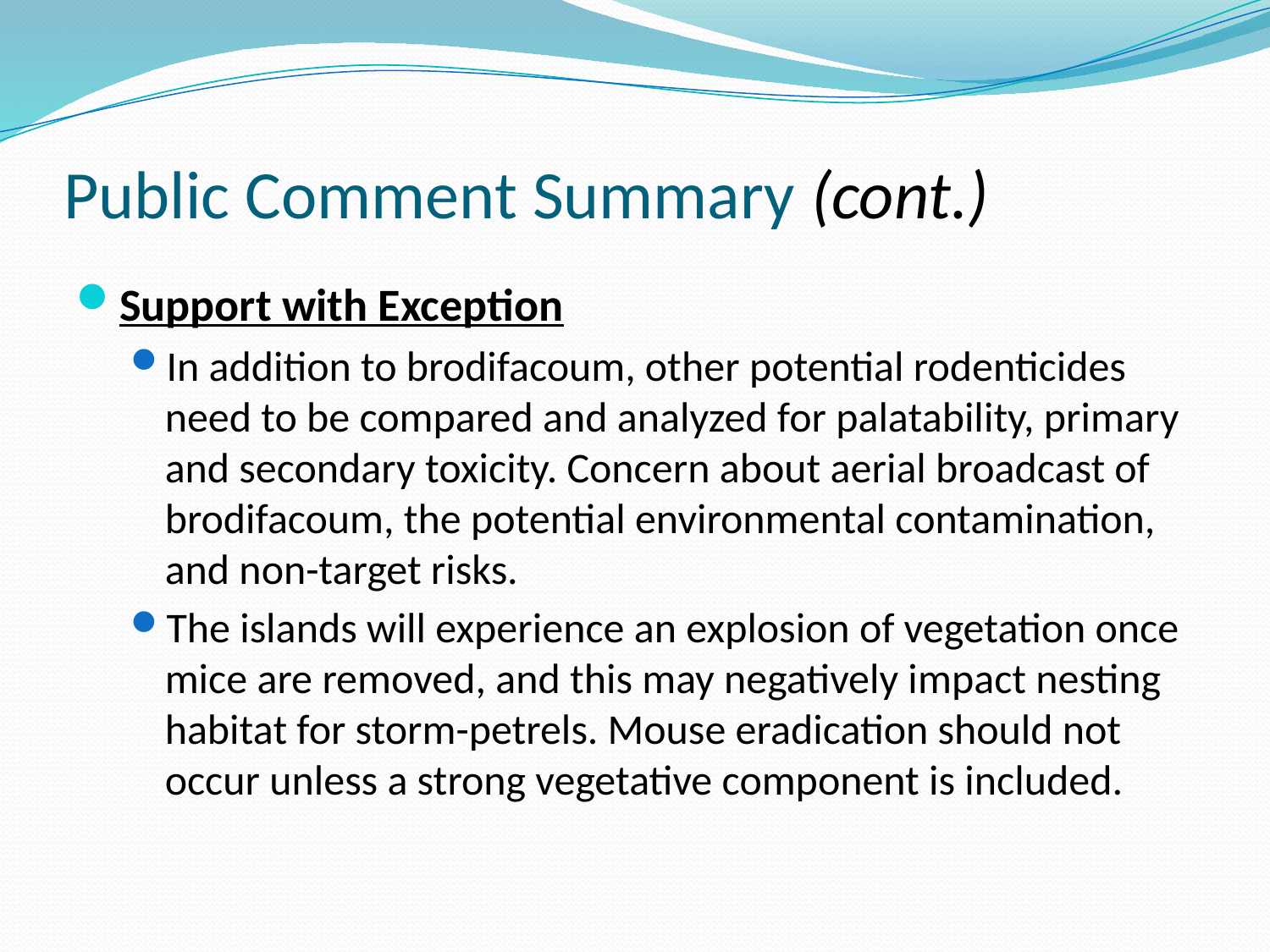

# Public Comment Summary (cont.)
Support with Exception
In addition to brodifacoum, other potential rodenticides need to be compared and analyzed for palatability, primary and secondary toxicity. Concern about aerial broadcast of brodifacoum, the potential environmental contamination, and non-target risks.
The islands will experience an explosion of vegetation once mice are removed, and this may negatively impact nesting habitat for storm-petrels. Mouse eradication should not occur unless a strong vegetative component is included.